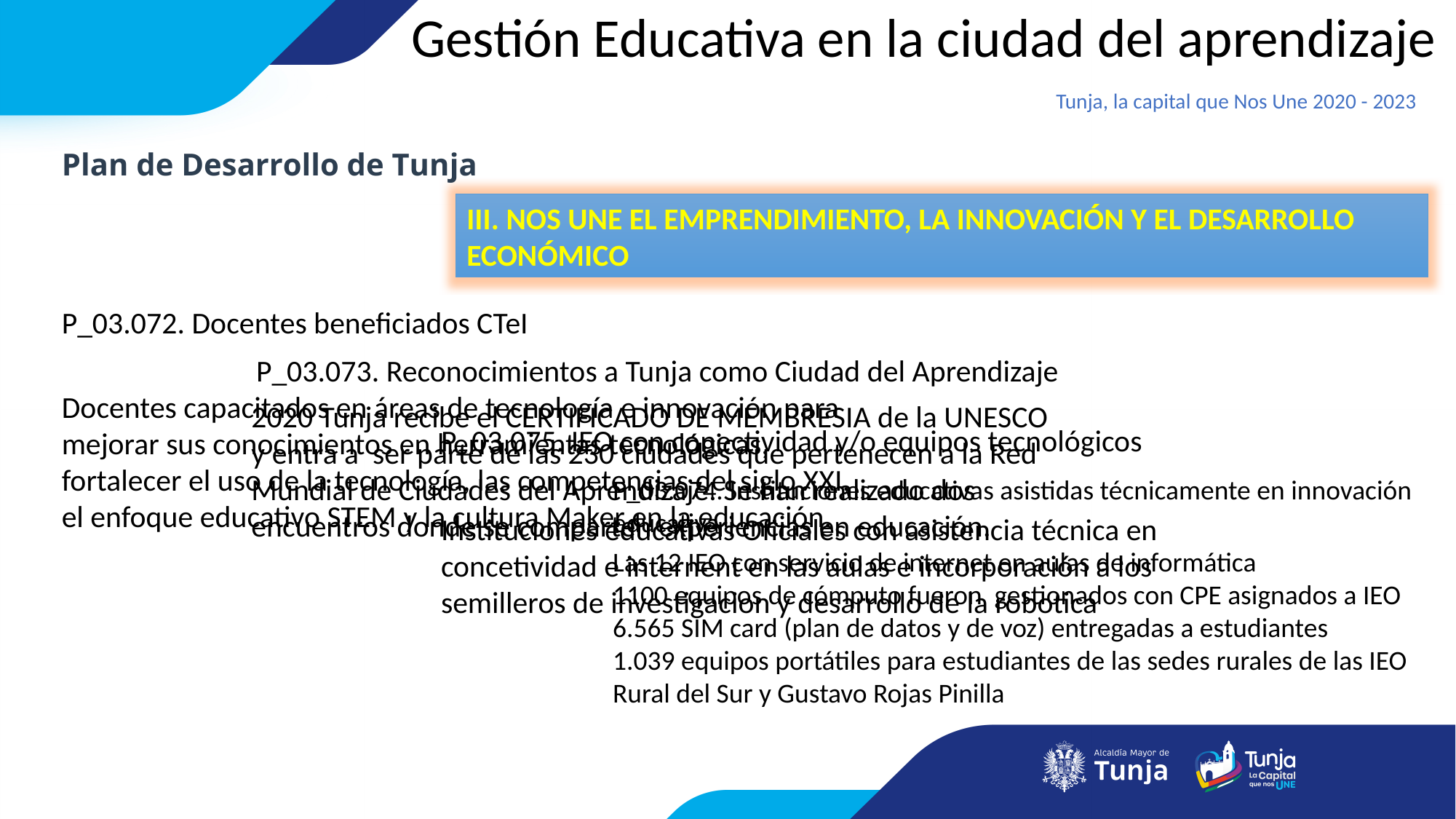

Gestión Educativa en la ciudad del aprendizaje
Tunja, la capital que Nos Une 2020 - 2023
Plan de Desarrollo de Tunja
III. NOS UNE EL EMPRENDIMIENTO, LA INNOVACIÓN Y EL DESARROLLO ECONÓMICO
P_03.072. Docentes beneficiados CTeI
P_03.073. Reconocimientos a Tunja como Ciudad del Aprendizaje
Docentes capacitados en áreas de tecnología e innovación para mejorar sus conocimientos en herramientas tecnológicas, fortalecer el uso de la tecnología, las competencias del siglo XXI, el enfoque educativo STEM y la cultura Maker en la educación.
2020 Tunja recibe el CERTIFICADO DE MEMBRESIA de la UNESCO y entra a  ser parte de las 230 ciudades que pertenecen a la Red Mundial de Ciudades del Aprendizaje. Se han realizado dos encuentros donde se comparten experiencias en educación.
P_03.075. IEO con conectividad y/o equipos tecnológicos
P_03.074. Instituciones educativas asistidas técnicamente en innovación educativa
Instituciones educativas Oficiales con asistencia técnica en concetividad e internent en las aulas e incorporación a los semilleros de investigacion y desarrollo de la robotica
Las 12 IEO con servicio de internet en aulas de informática
1100 equipos de cómputo fueron  gestionados con CPE asignados a IEO
6.565 SIM card (plan de datos y de voz) entregadas a estudiantes
1.039 equipos portátiles para estudiantes de las sedes rurales de las IEO Rural del Sur y Gustavo Rojas Pinilla